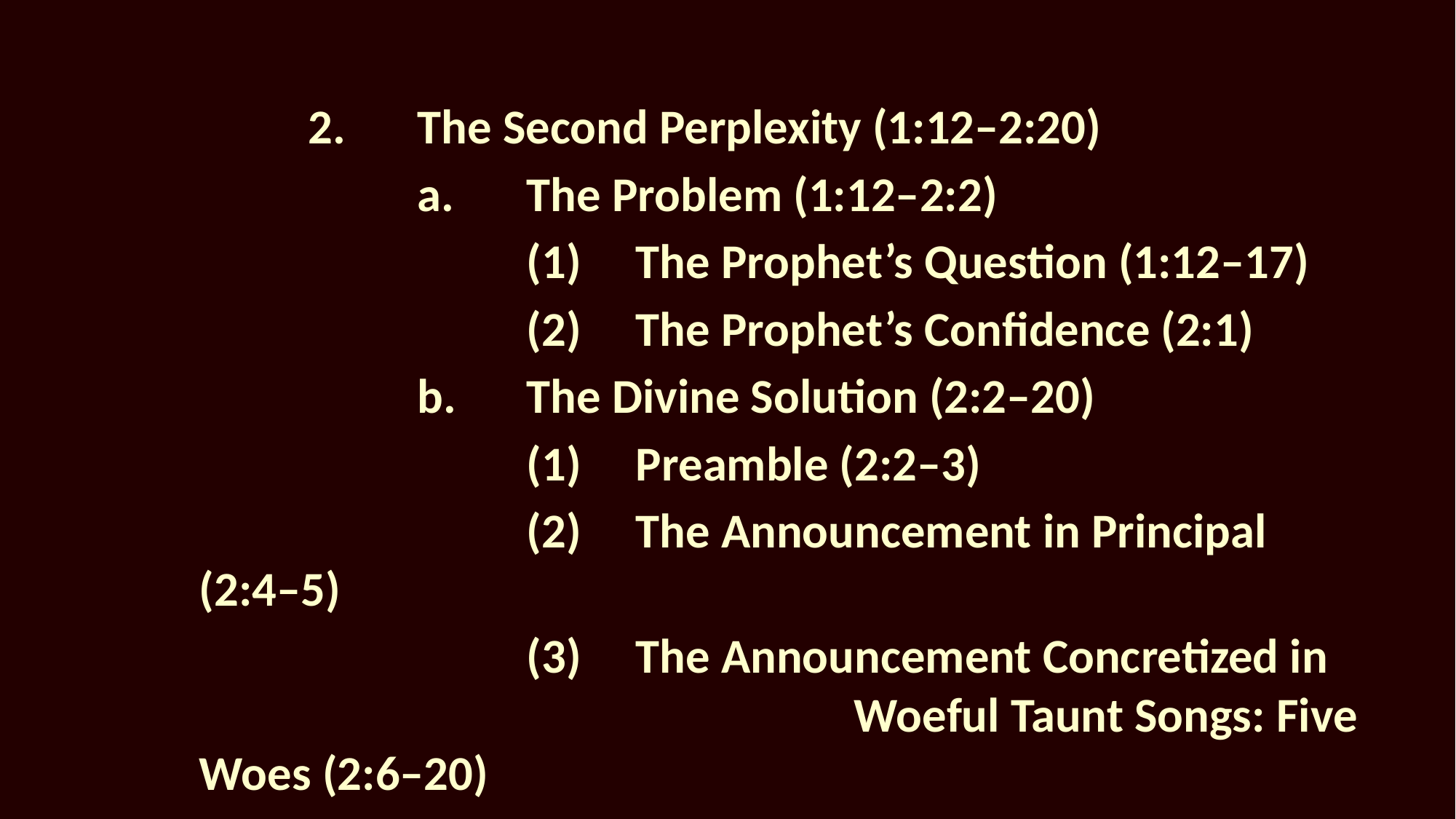

2.	The Second Perplexity (1:12–2:20)
		a.	The Problem (1:12–2:2)
			(1)	The Prophet’s Question (1:12–17)
			(2)	The Prophet’s Confidence (2:1)
		b.	The Divine Solution (2:2–20)
			(1)	Preamble (2:2–3)
			(2)	The Announcement in Principal (2:4–5)
			(3)	The Announcement Concretized in 						Woeful Taunt Songs: Five Woes (2:6–20)